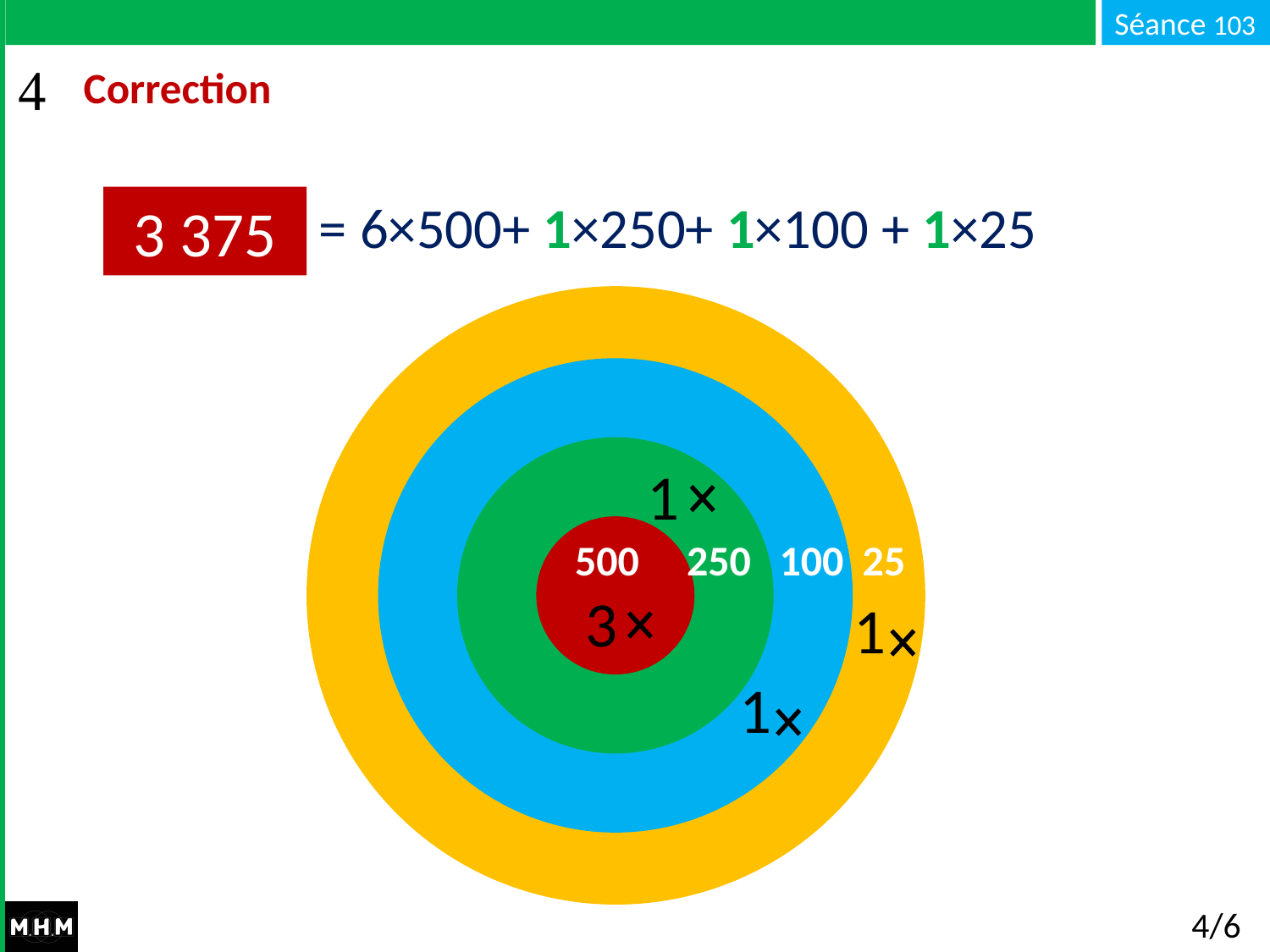

# Correction
= 6×500+ 1×250+ 1×100 + 1×25
3 375

 500     250   100  25
1

3

1

1

4/6